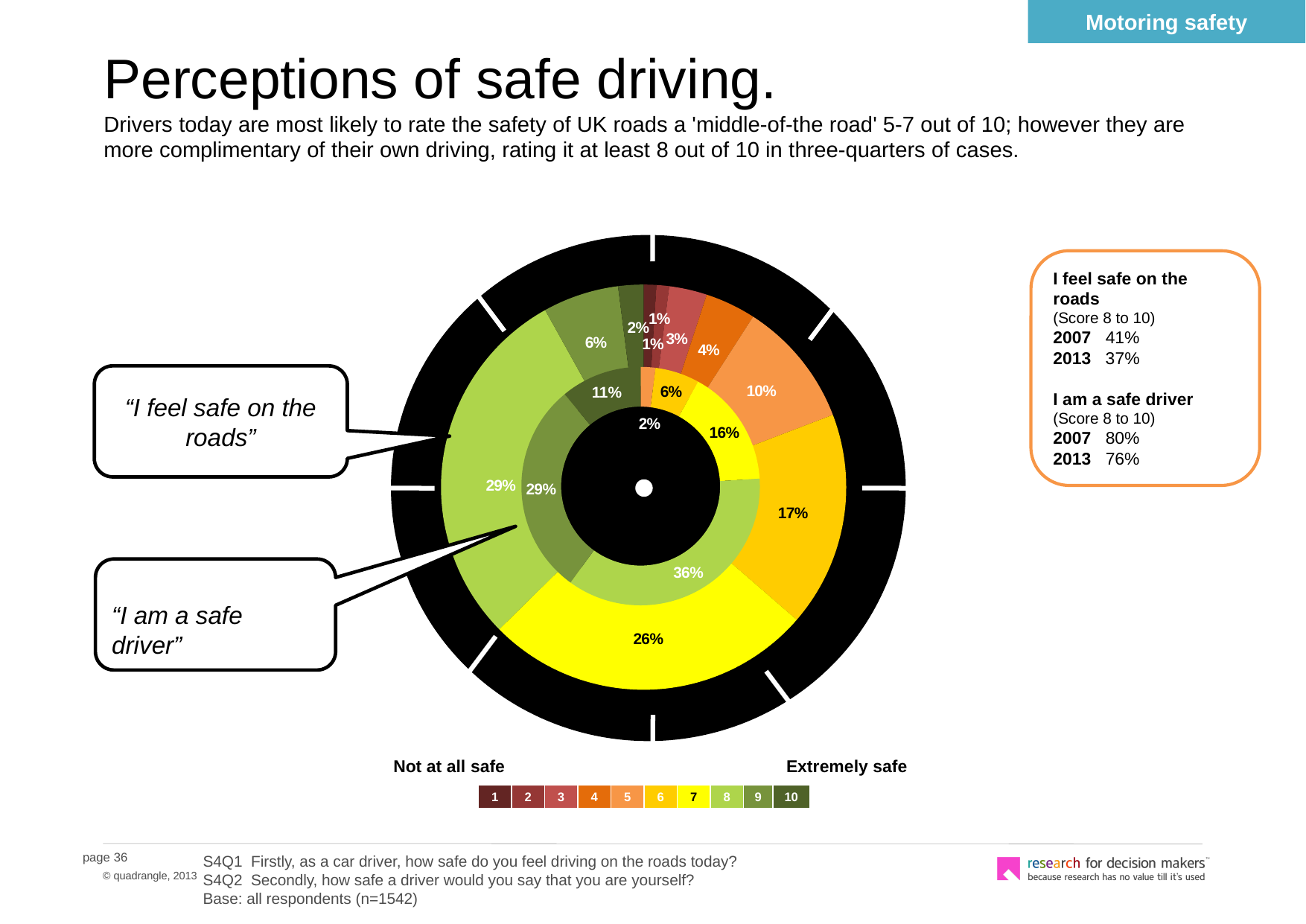

Motoring safety
# Perceptions of safe driving. Drivers today are most likely to rate the safety of UK roads a 'middle-of-the road' 5-7 out of 10; however they are more complimentary of their own driving, rating it at least 8 out of 10 in three-quarters of cases.

### Chart

| Category | S4Q1 | Column1 |
|---|---|---|
I feel safe on the roads
(Score 8 to 10)
2007   41%
2013   37%

I am a safe driver
(Score 8 to 10)
2007   80%
2013   76%

### Chart

| Category | Column1 |
|---|---|
| Will add them to my policy | None |
| Will take out a separate policy for them | None |
| Don't plan to do either | None |
| DK | None |

### Chart

| Category | Column1 | S4Q2 |
|---|---|---|
“I feel safe on the roads”

“I am a safe driver”

Not at all safe
Extremely safe
| 1 | 2 | 3 | 4 | 5 | 6 | 7 | 8 | 9 | 10 |
| --- | --- | --- | --- | --- | --- | --- | --- | --- | --- |

S4Q1  Firstly, as a car driver, how safe do you feel driving on the roads today?
S4Q2  Secondly, how safe a driver would you say that you are yourself?
Base: all respondents (n=1542)